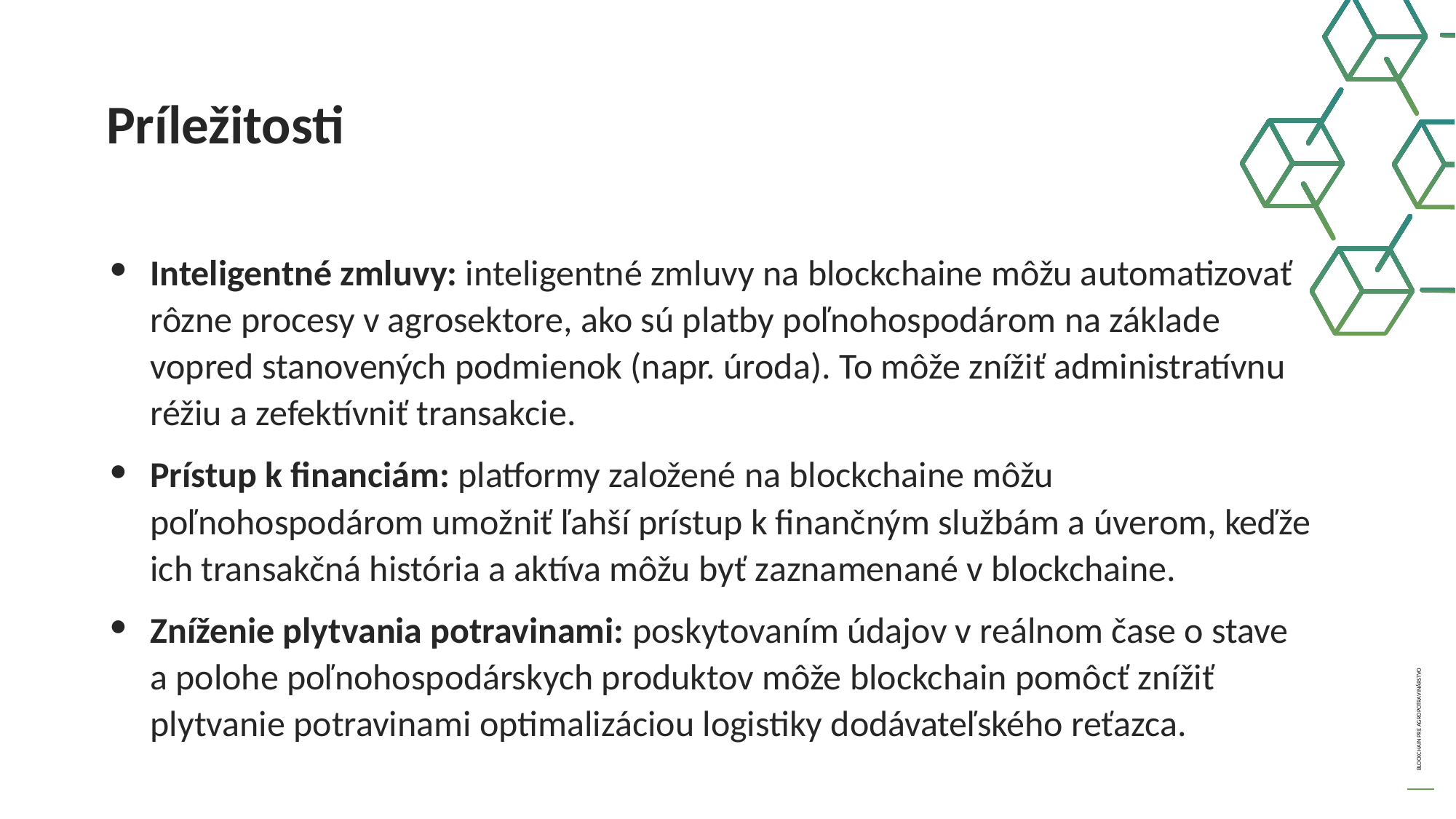

Príležitosti
Inteligentné zmluvy: inteligentné zmluvy na blockchaine môžu automatizovať rôzne procesy v agrosektore, ako sú platby poľnohospodárom na základe vopred stanovených podmienok (napr. úroda). To môže znížiť administratívnu réžiu a zefektívniť transakcie.
Prístup k financiám: platformy založené na blockchaine môžu poľnohospodárom umožniť ľahší prístup k finančným službám a úverom, keďže ich transakčná história a aktíva môžu byť zaznamenané v blockchaine.
Zníženie plytvania potravinami: poskytovaním údajov v reálnom čase o stave a polohe poľnohospodárskych produktov môže blockchain pomôcť znížiť plytvanie potravinami optimalizáciou logistiky dodávateľského reťazca.